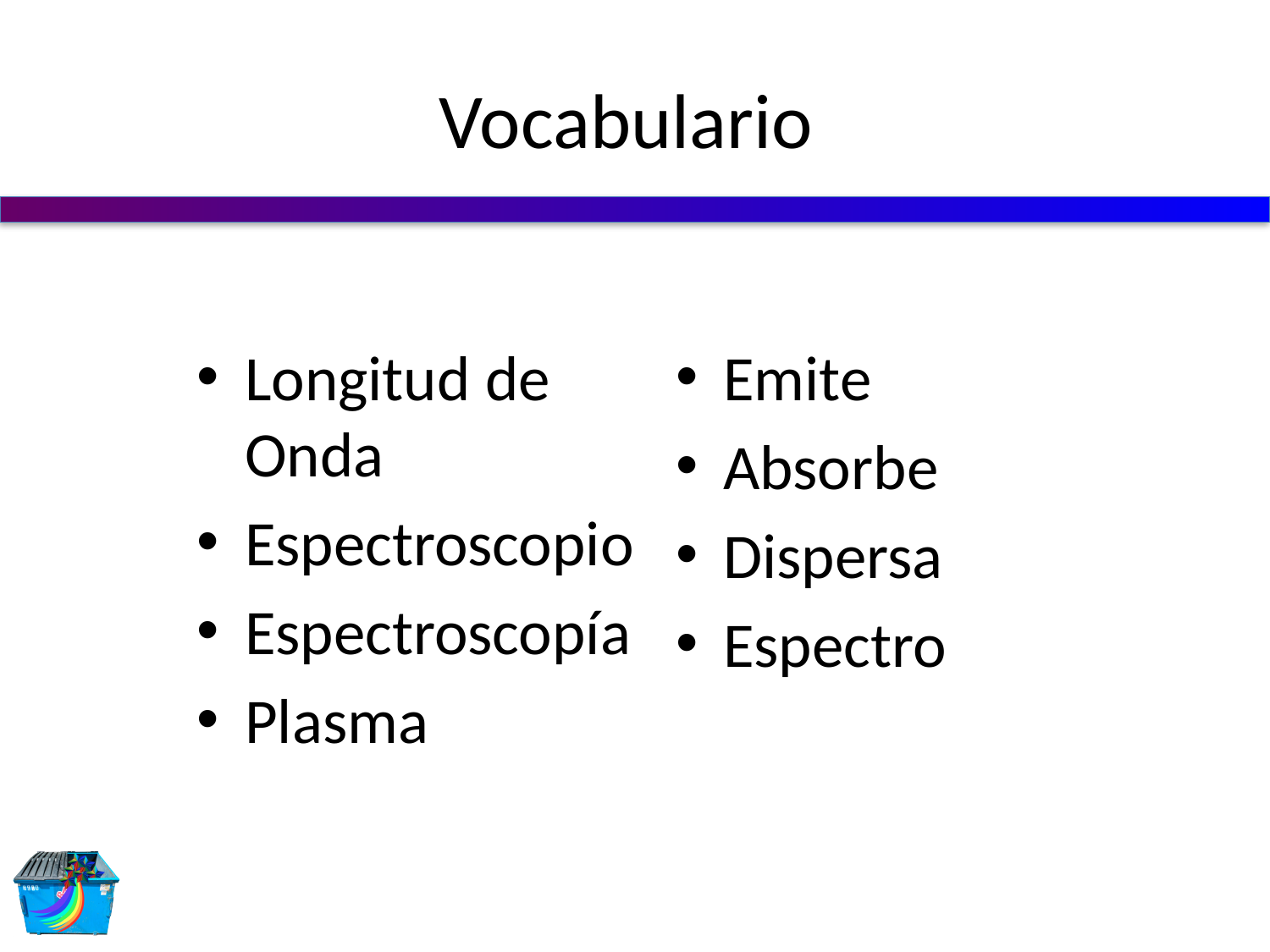

# Vocabulario
Longitud de Onda
Espectroscopio
Espectroscopía
Plasma

Emite
Absorbe
Dispersa
Espectro